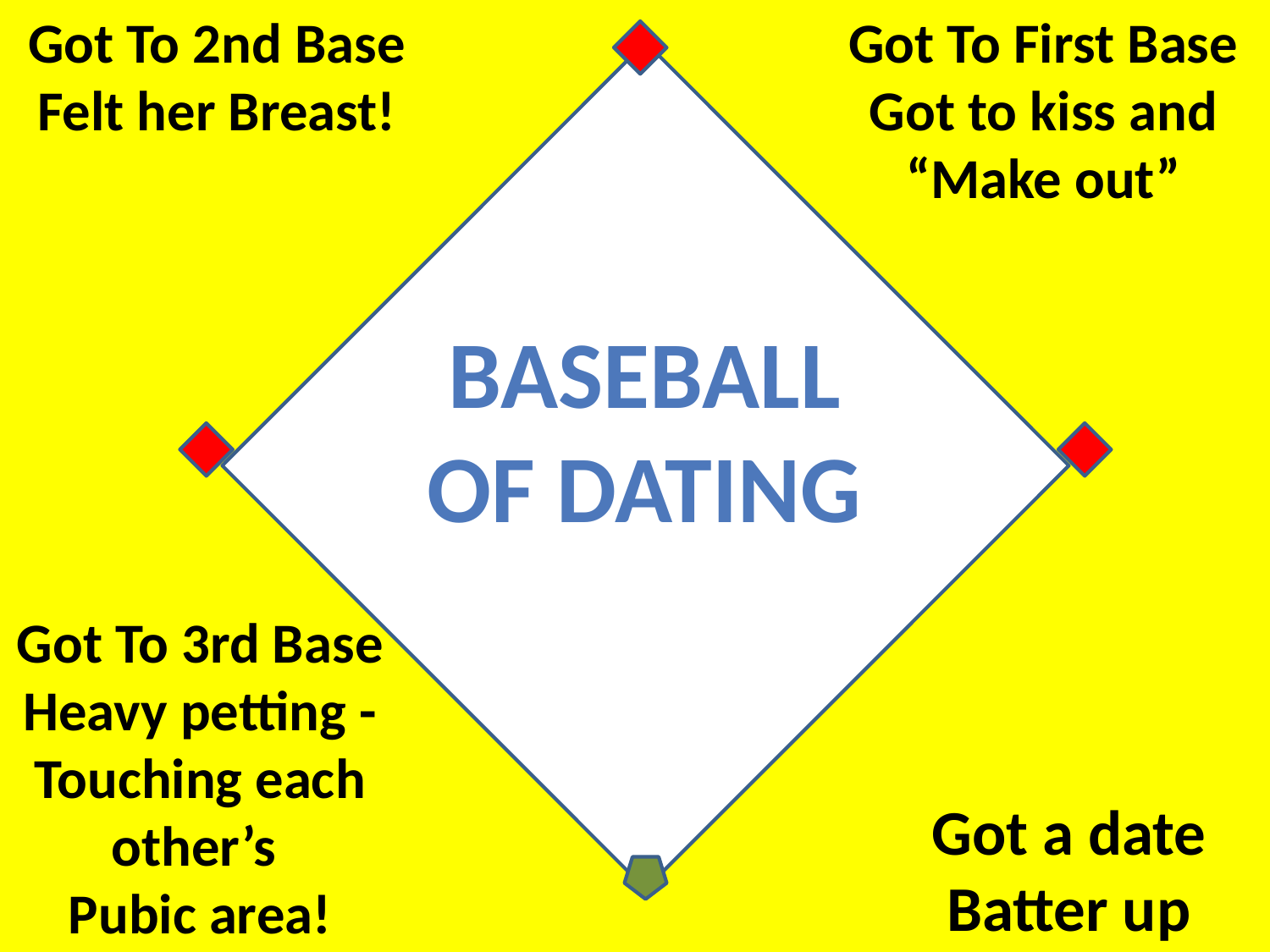

Got To 2nd Base
Felt her Breast!
Got To First Base
Got to kiss and
“Make out”

Baseball
Of Dating

Got To 3rd Base Heavy petting -
Touching each other’s
Pubic area!
Got a date
Batter up